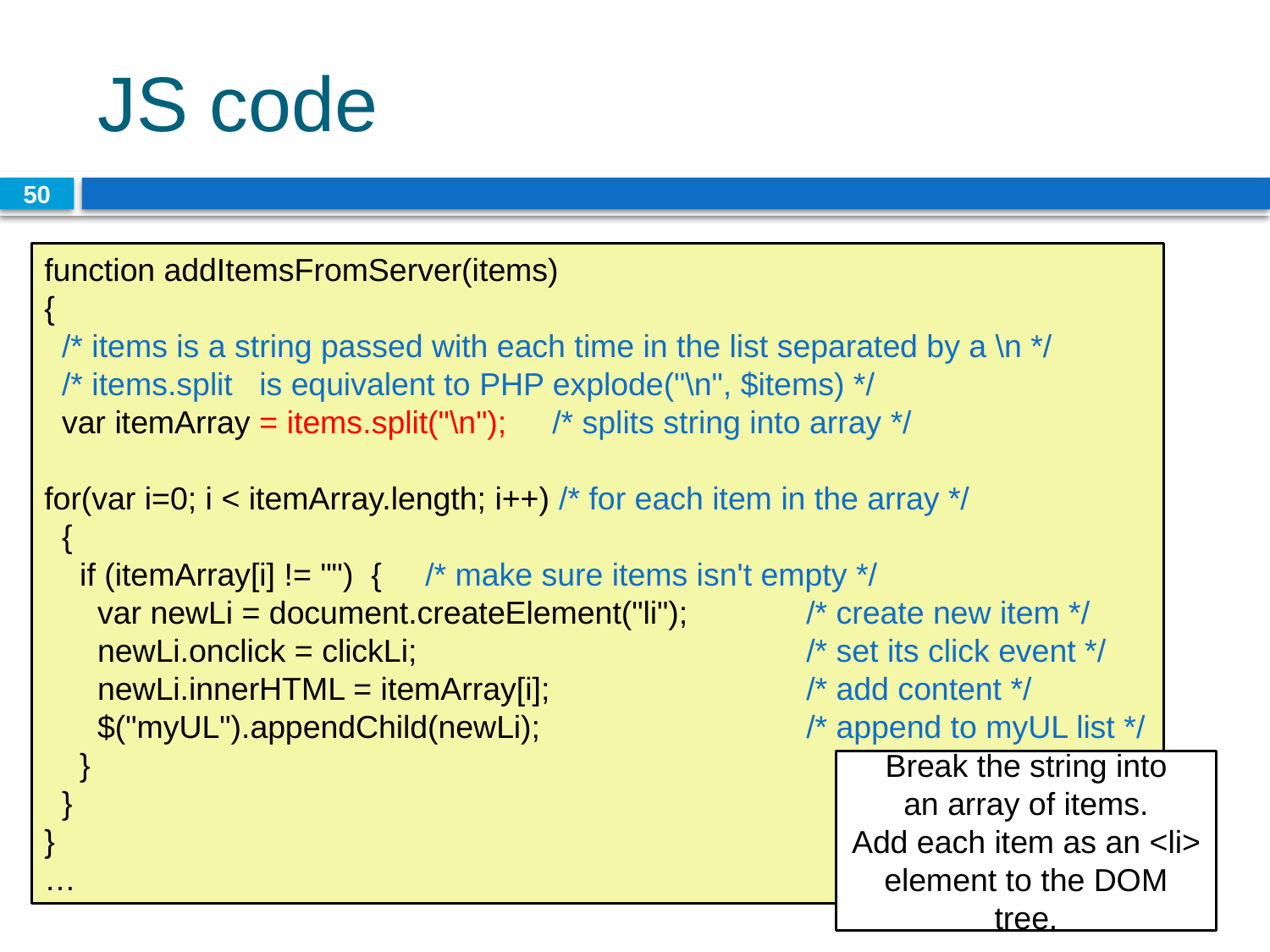

# JS code
50
function addItemsFromServer(items)
{
  /* items is a string passed with each time in the list separated by a \n */
  /* items.split   is equivalent to PHP explode("\n", $items) */
  var itemArray = items.split("\n");	/* splits string into array */

for(var i=0; i < itemArray.length; i++) /* for each item in the array */
  {
    if (itemArray[i] != "")  { 	/* make sure items isn't empty */
      var newLi = document.createElement("li"); 	/* create new item */
      newLi.onclick = clickLi;  			/* set its click event */
      newLi.innerHTML = itemArray[i]; 		/* add content */
      $("myUL").appendChild(newLi);   		/* append to myUL list */
    }
  }
}
…
Break the string into
an array of items.
Add each item as an <li> element to the DOM tree.
EECS1012